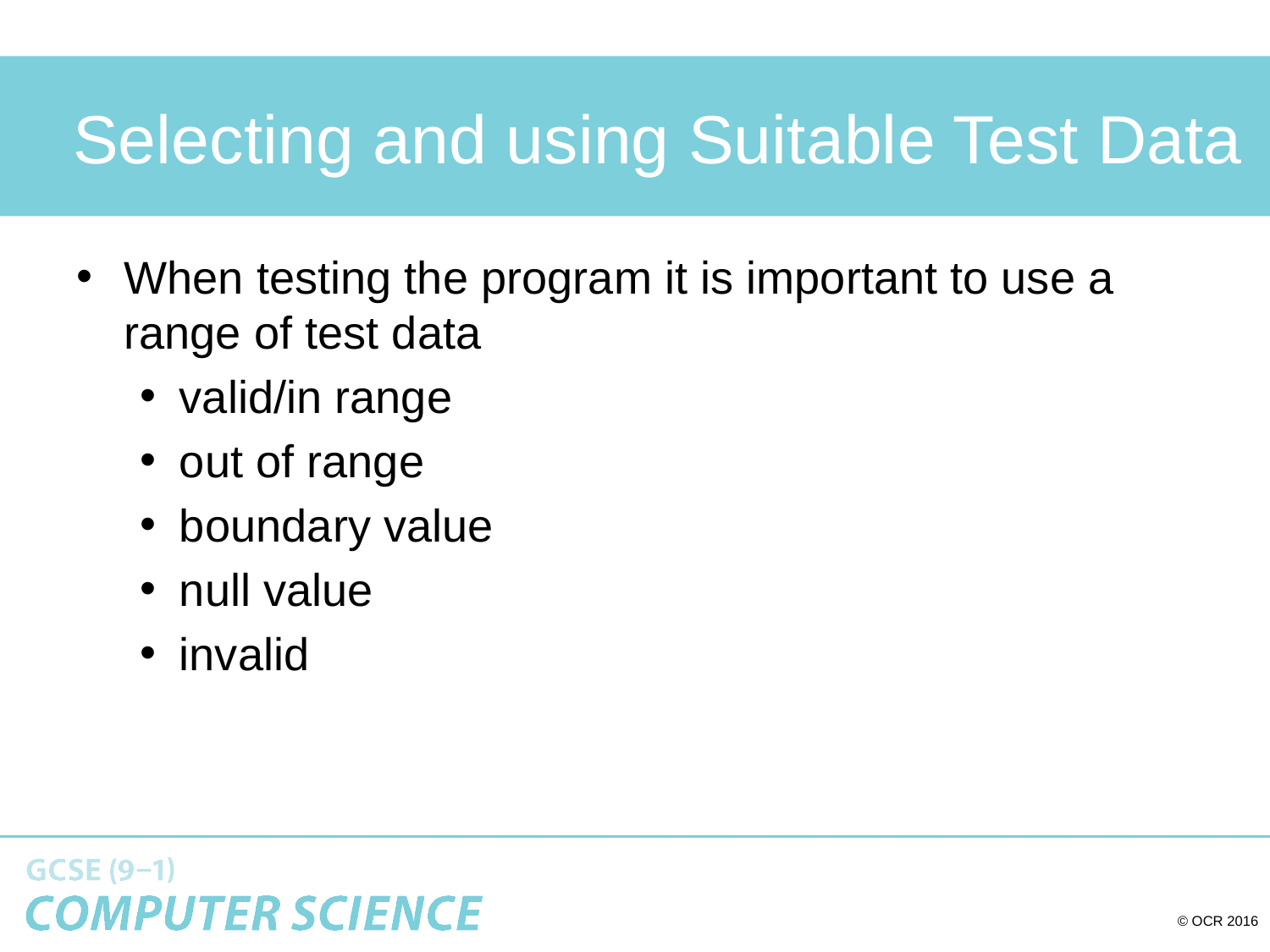

# Selecting and using Suitable Test Data
When testing the program it is important to use a range of test data
valid/in range
out of range
boundary value
null value
invalid